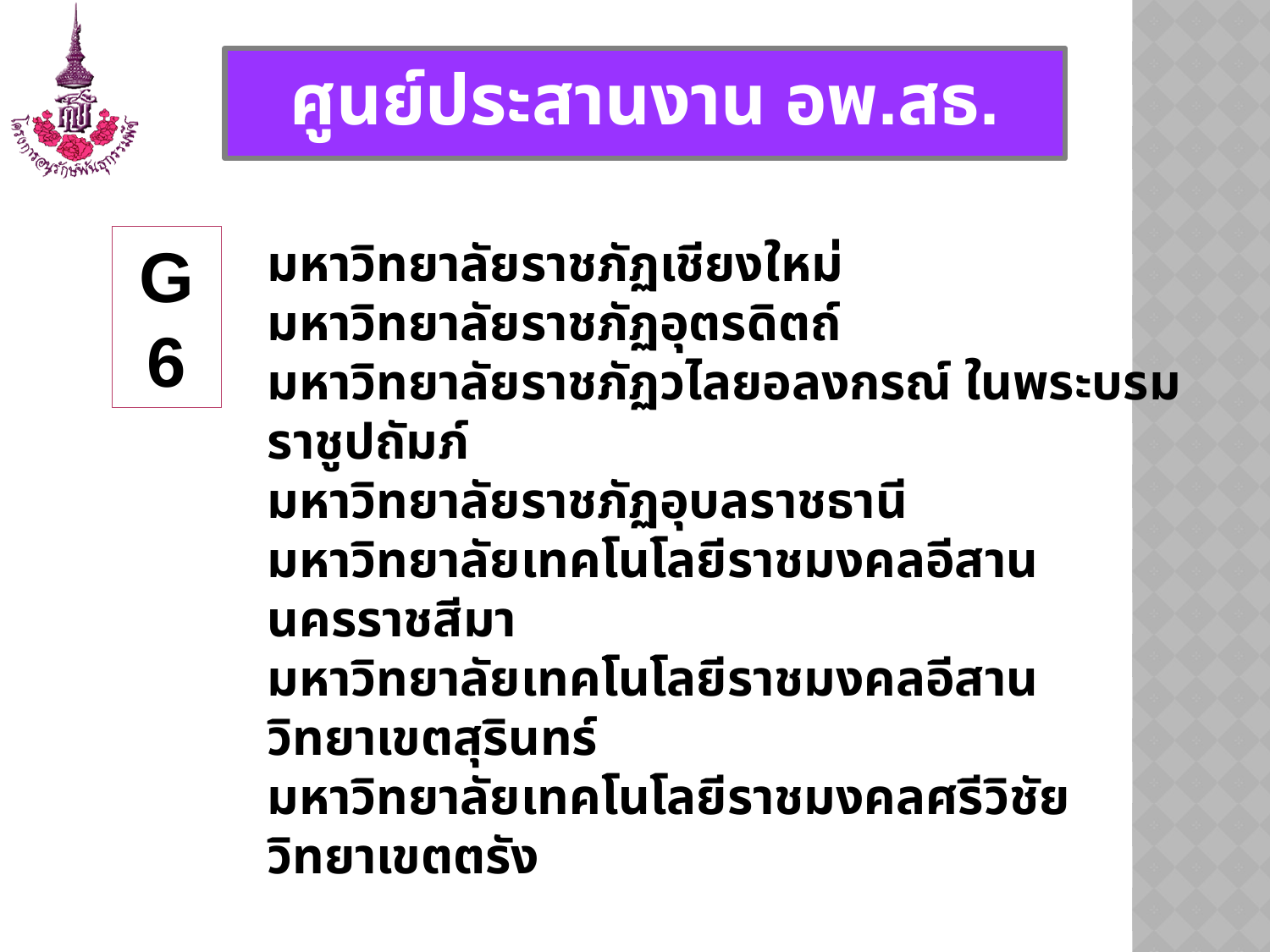

ศูนย์ประสานงาน อพ.สธ.

G6
มหาวิทยาลัยราชภัฏเชียงใหม่
มหาวิทยาลัยราชภัฏอุตรดิตถ์
มหาวิทยาลัยราชภัฏวไลยอลงกรณ์ ในพระบรมราชูปถัมภ์
มหาวิทยาลัยราชภัฏอุบลราชธานี
มหาวิทยาลัยเทคโนโลยีราชมงคลอีสาน นครราชสีมา
มหาวิทยาลัยเทคโนโลยีราชมงคลอีสาน วิทยาเขตสุรินทร์
มหาวิทยาลัยเทคโนโลยีราชมงคลศรีวิชัย วิทยาเขตตรัง